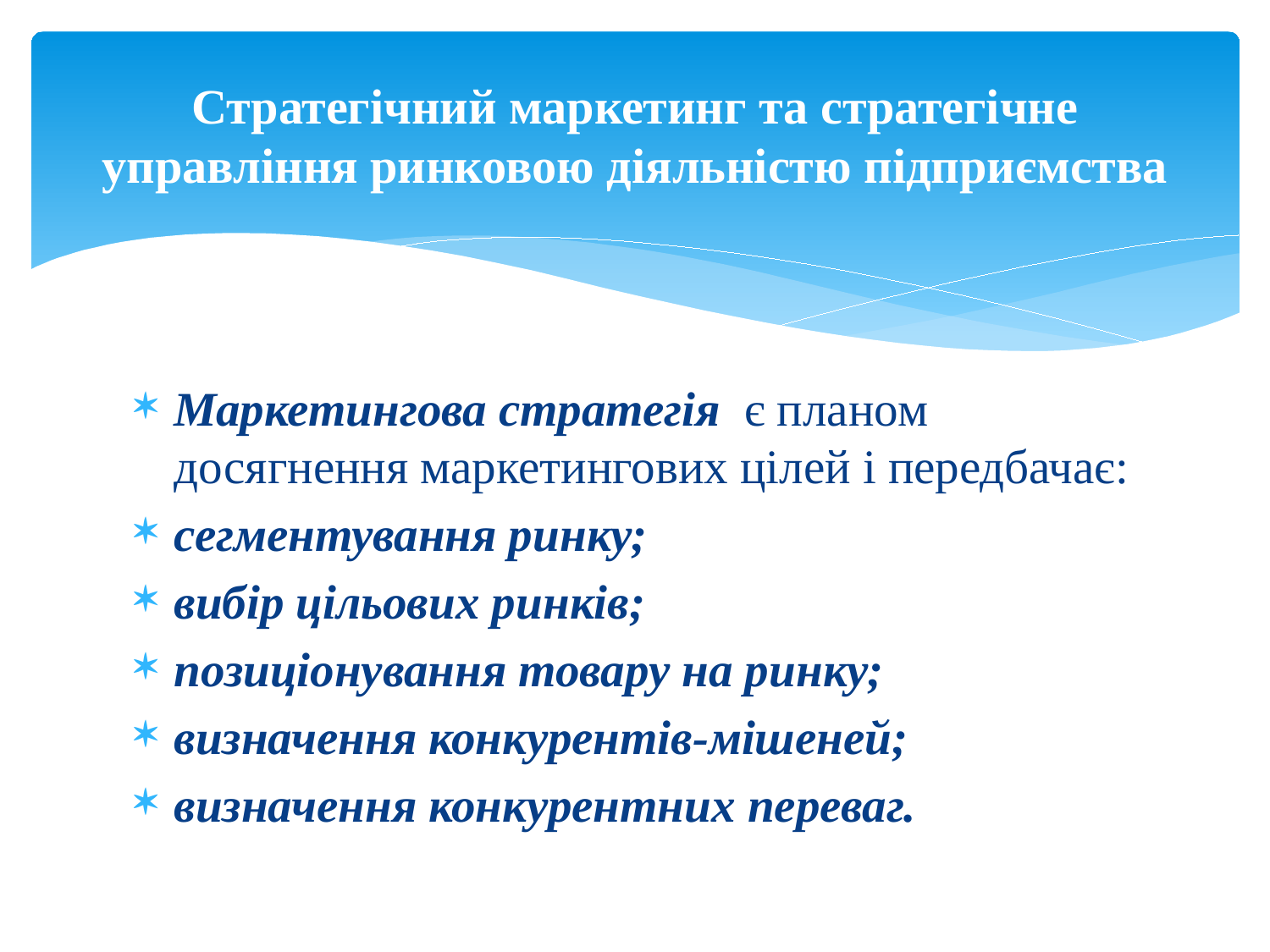

# Стратегічний маркетинг та стратегічне управління ринковою діяльністю підприємства
Маркетингова стратегія  є планом досягнення маркетингових цілей і передбачає:
сегментування ринку;
вибір цільових ринків;
позиціонування товару на ринку;
визначення конкурентів-мішеней;
визначення конкурентних переваг.